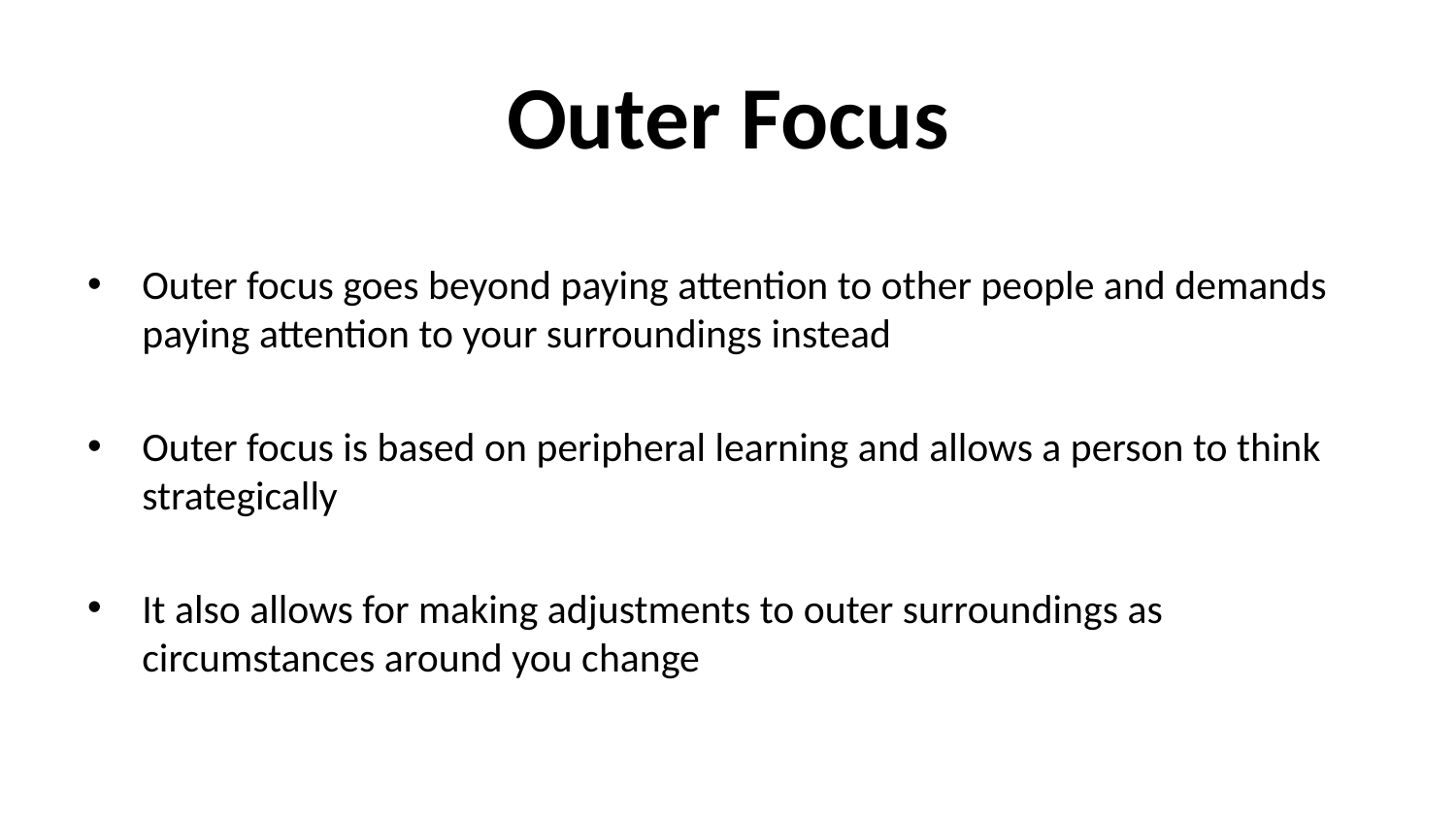

# Outer Focus
Outer focus goes beyond paying attention to other people and demands paying attention to your surroundings instead

Outer focus is based on peripheral learning and allows a person to think strategically

It also allows for making adjustments to outer surroundings as circumstances around you change